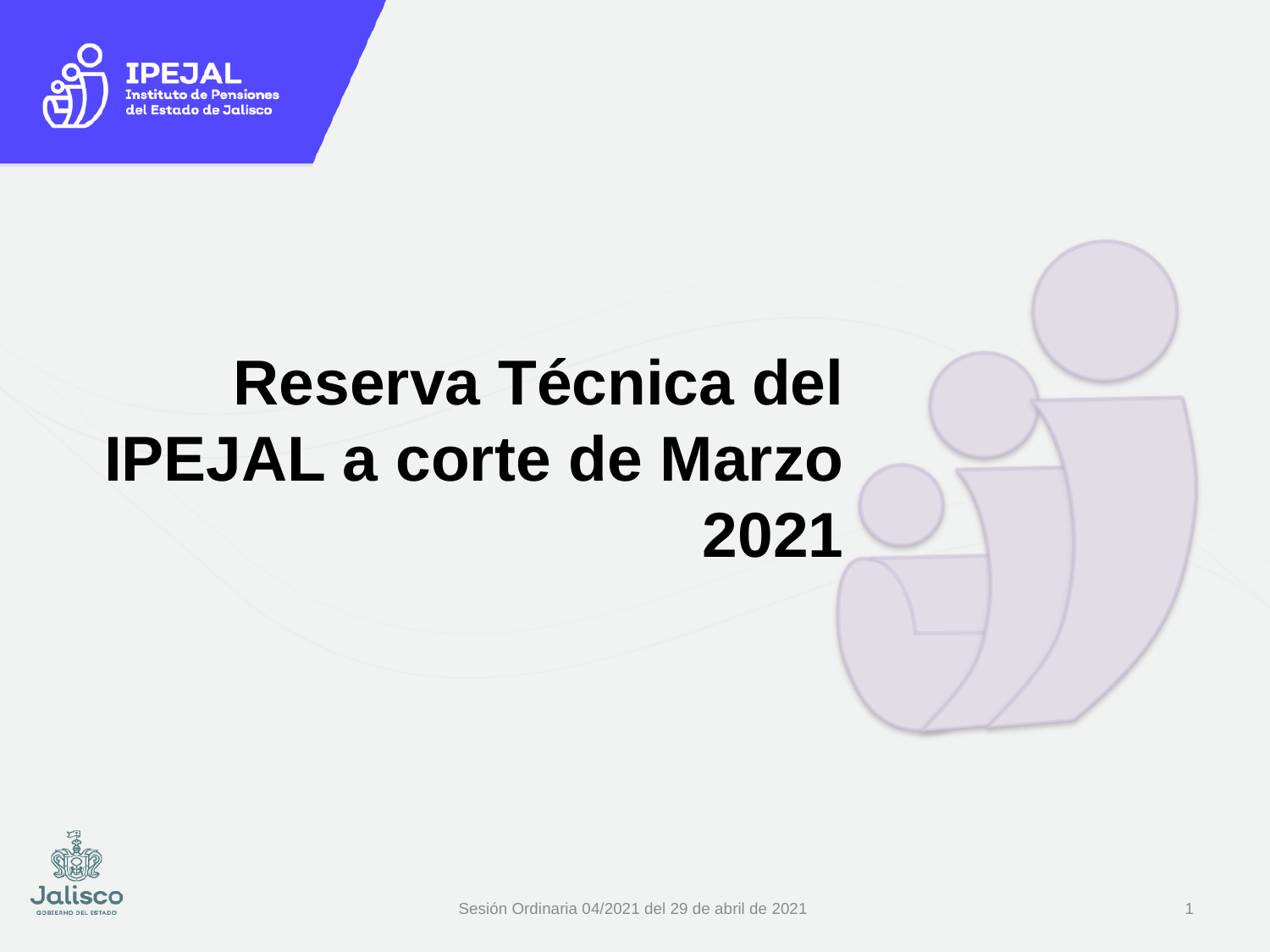

# Reserva Técnica del IPEJAL a corte de Marzo 2021
Sesión Ordinaria 04/2021 del 29 de abril de 2021
1